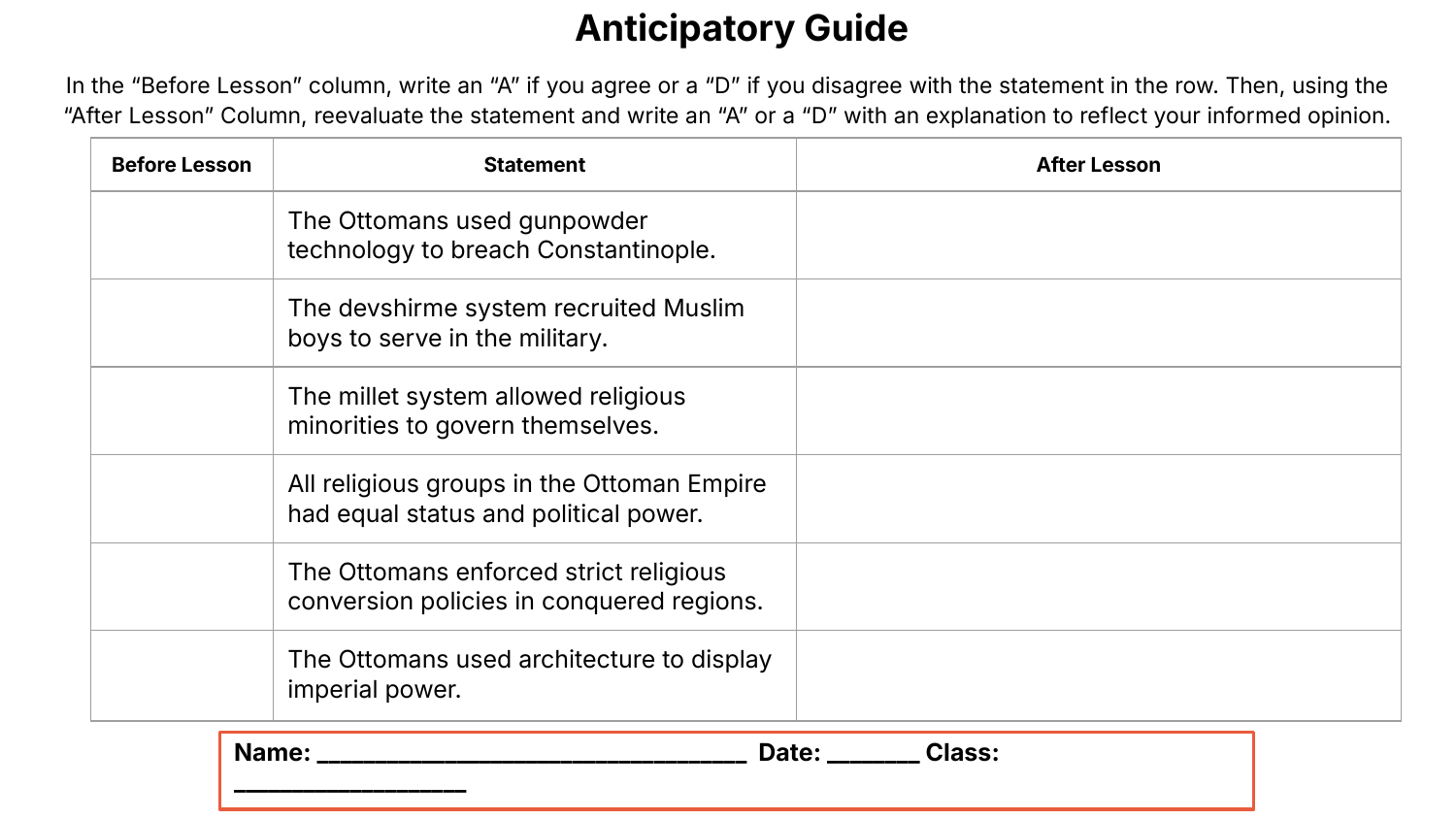

Anticipatory Guide

In the “Before Lesson” column, write an “A” if you agree or a “D” if you disagree with the statement in the row. Then, using the “After Lesson” Column, reevaluate the statement and write an “A” or a “D” with an explanation to reflect your informed opinion.
| Before Lesson | Statement | After Lesson |
| --- | --- | --- |
|  | The Ottomans used gunpowder technology to breach Constantinople. |  |
|  | The devshirme system recruited Muslim boys to serve in the military. |  |
|  | The millet system allowed religious minorities to govern themselves. |  |
|  | All religious groups in the Ottoman Empire had equal status and political power. |  |
|  | The Ottomans enforced strict religious conversion policies in conquered regions. |  |
|  | The Ottomans used architecture to display imperial power. |  |
Name: _____________________________________  Date: ________ Class: ____________________